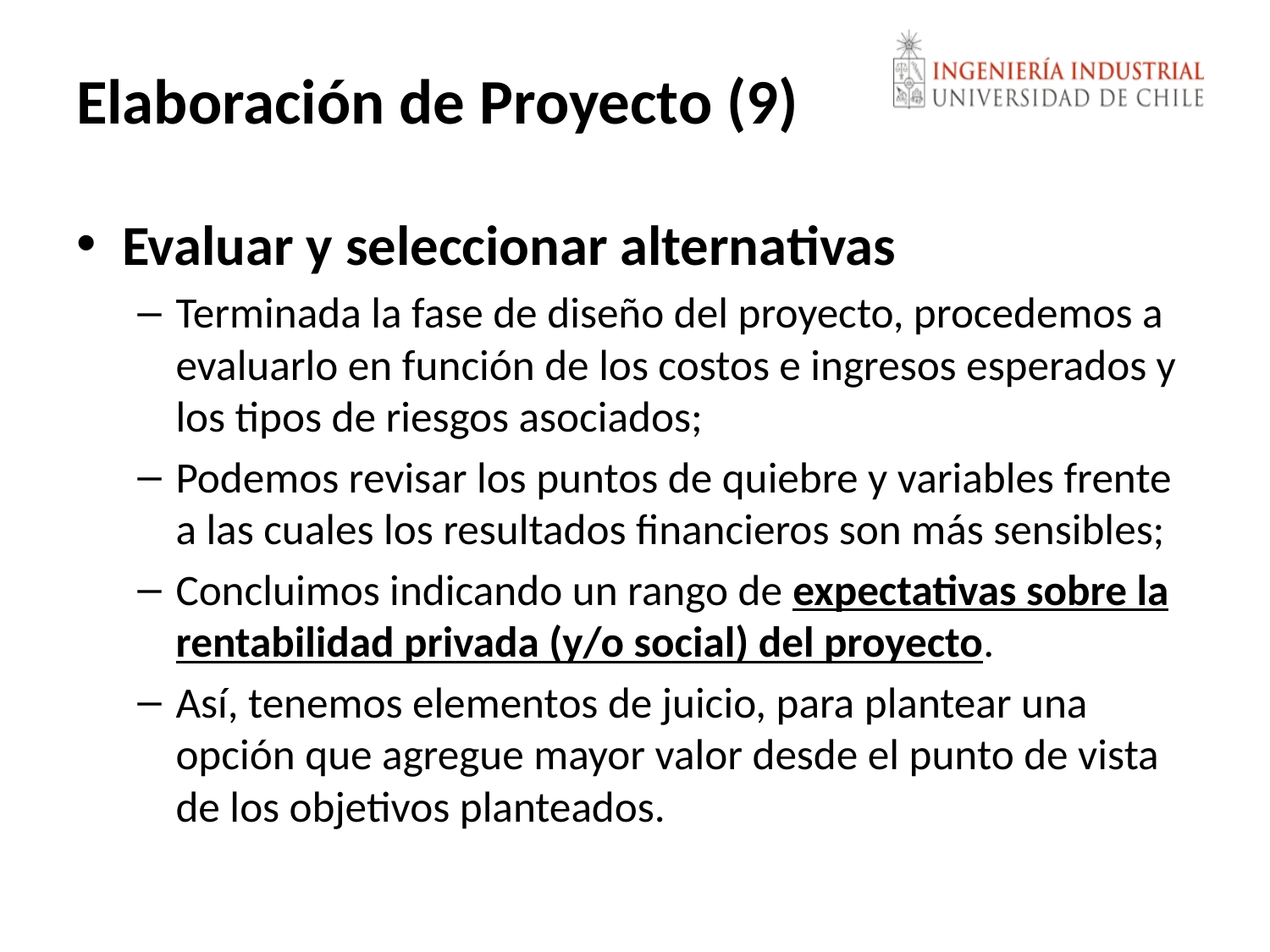

# Elaboración de Proyecto (9)
Evaluar y seleccionar alternativas
Terminada la fase de diseño del proyecto, procedemos a evaluarlo en función de los costos e ingresos esperados y los tipos de riesgos asociados;
Podemos revisar los puntos de quiebre y variables frente a las cuales los resultados financieros son más sensibles;
Concluimos indicando un rango de expectativas sobre la rentabilidad privada (y/o social) del proyecto.
Así, tenemos elementos de juicio, para plantear una opción que agregue mayor valor desde el punto de vista de los objetivos planteados.